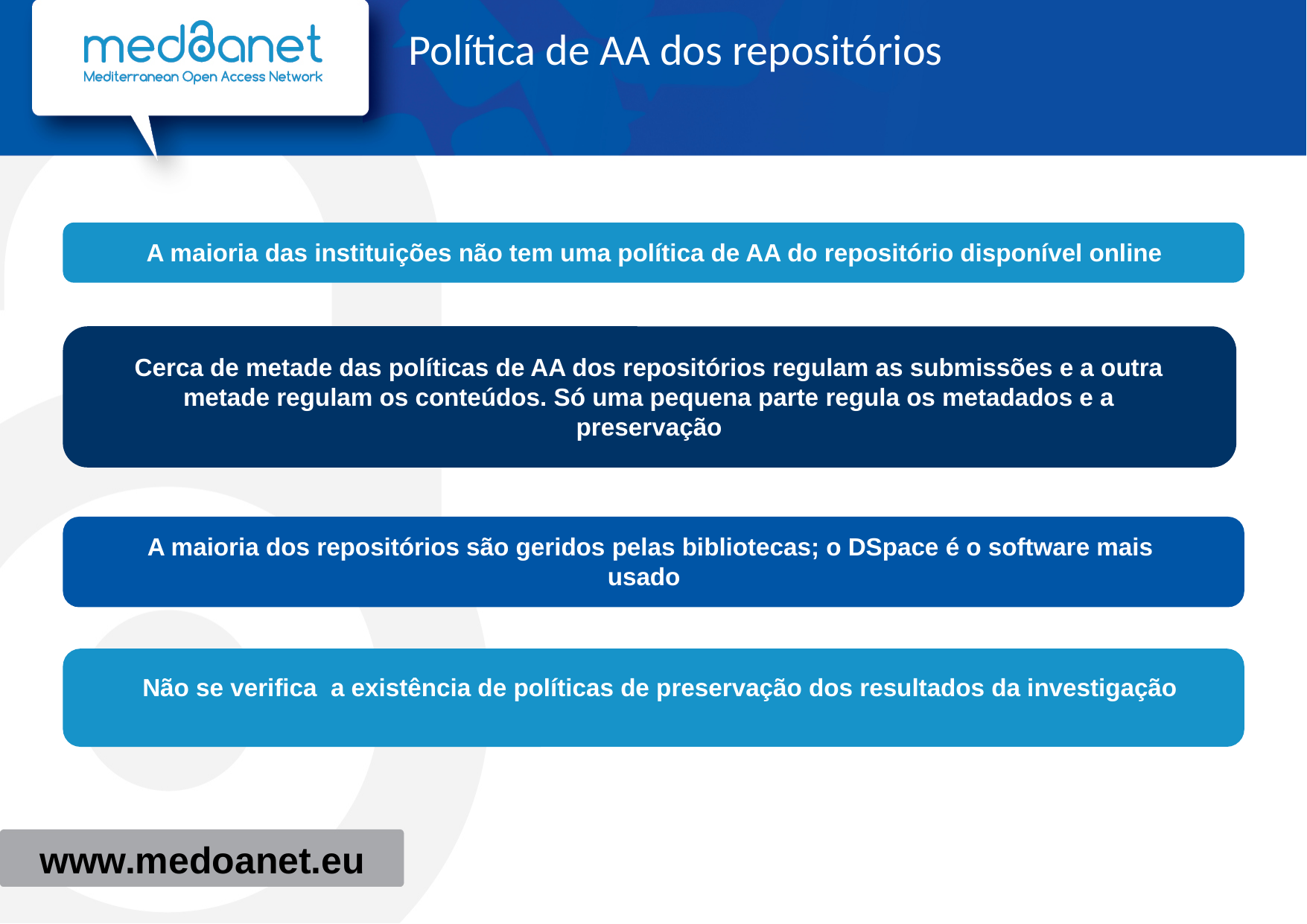

# Política de AA dos repositórios

A maioria das instituições não tem uma política de AA do repositório disponível online

Cerca de metade das políticas de AA dos repositórios regulam as submissões e a outra metade regulam os conteúdos. Só uma pequena parte regula os metadados e a preservação

A maioria dos repositórios são geridos pelas bibliotecas; o DSpace é o software mais usado

Não se verifica  a existência de políticas de preservação dos resultados da investigação
www.medoanet.eu